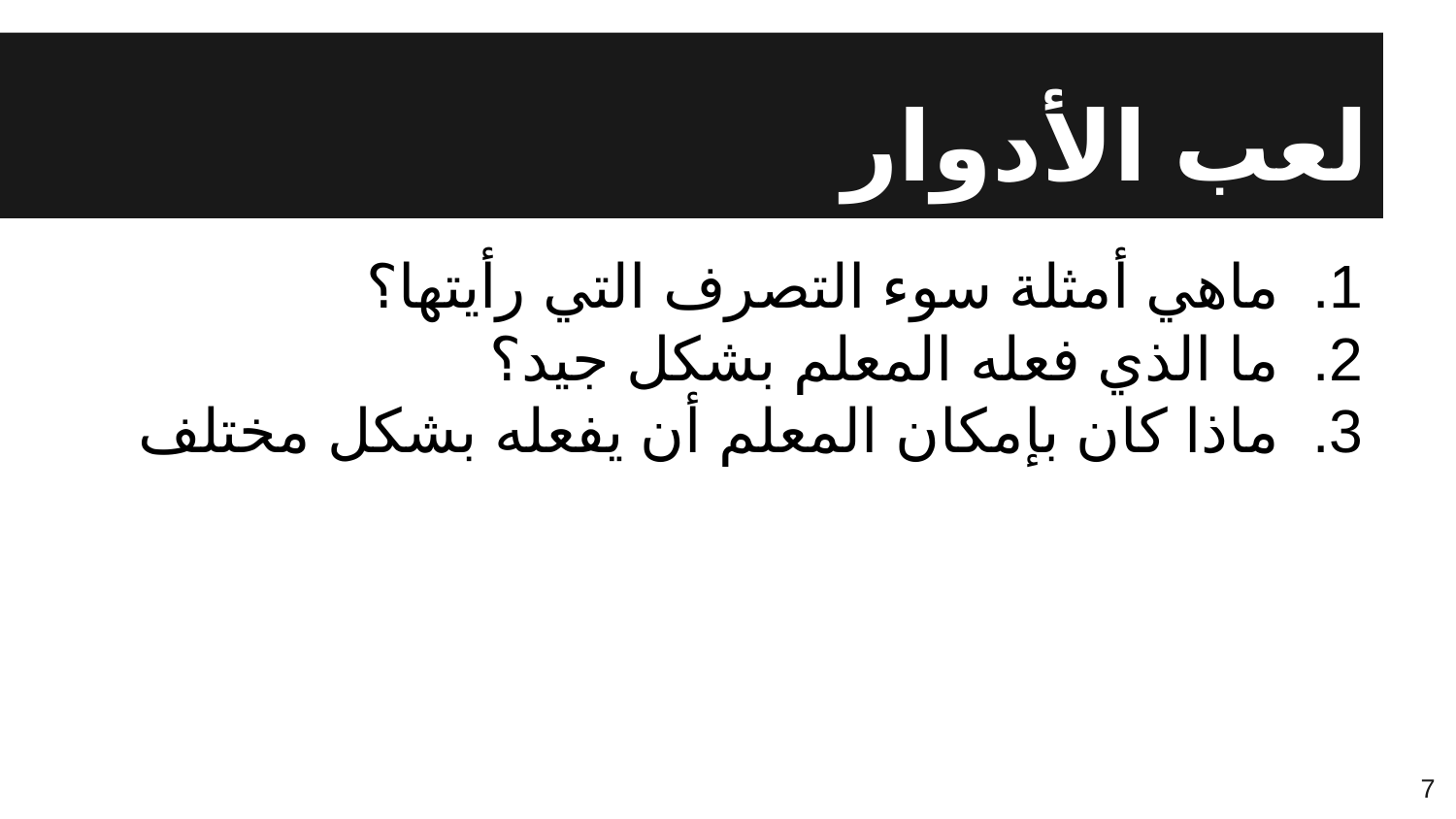

# لعب الأدوار
ماهي أمثلة سوء التصرف التي رأيتها؟
ما الذي فعله المعلم بشكل جيد؟
ماذا كان بإمكان المعلم أن يفعله بشكل مختلف

7